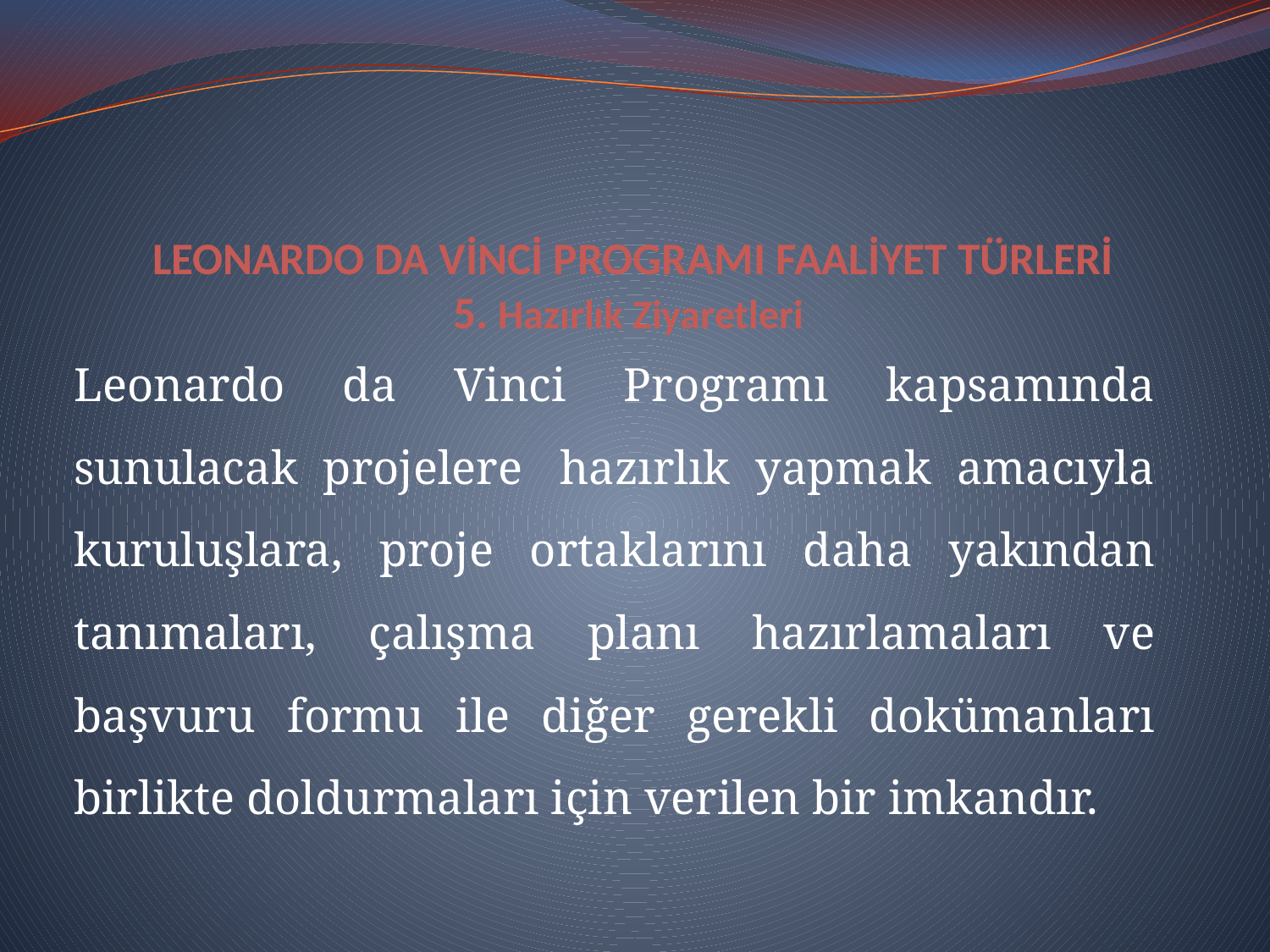

# LEONARDO DA VİNCİ PROGRAMI FAALİYET TÜRLERİ 5. Hazırlık Ziyaretleri

Leonardo da Vinci Programı kapsamında sunulacak projelere  hazırlık yapmak amacıyla kuruluşlara, proje ortaklarını daha yakından tanımaları, çalışma planı hazırlamaları ve başvuru formu ile diğer gerekli dokümanları birlikte doldurmaları için verilen bir imkandır.